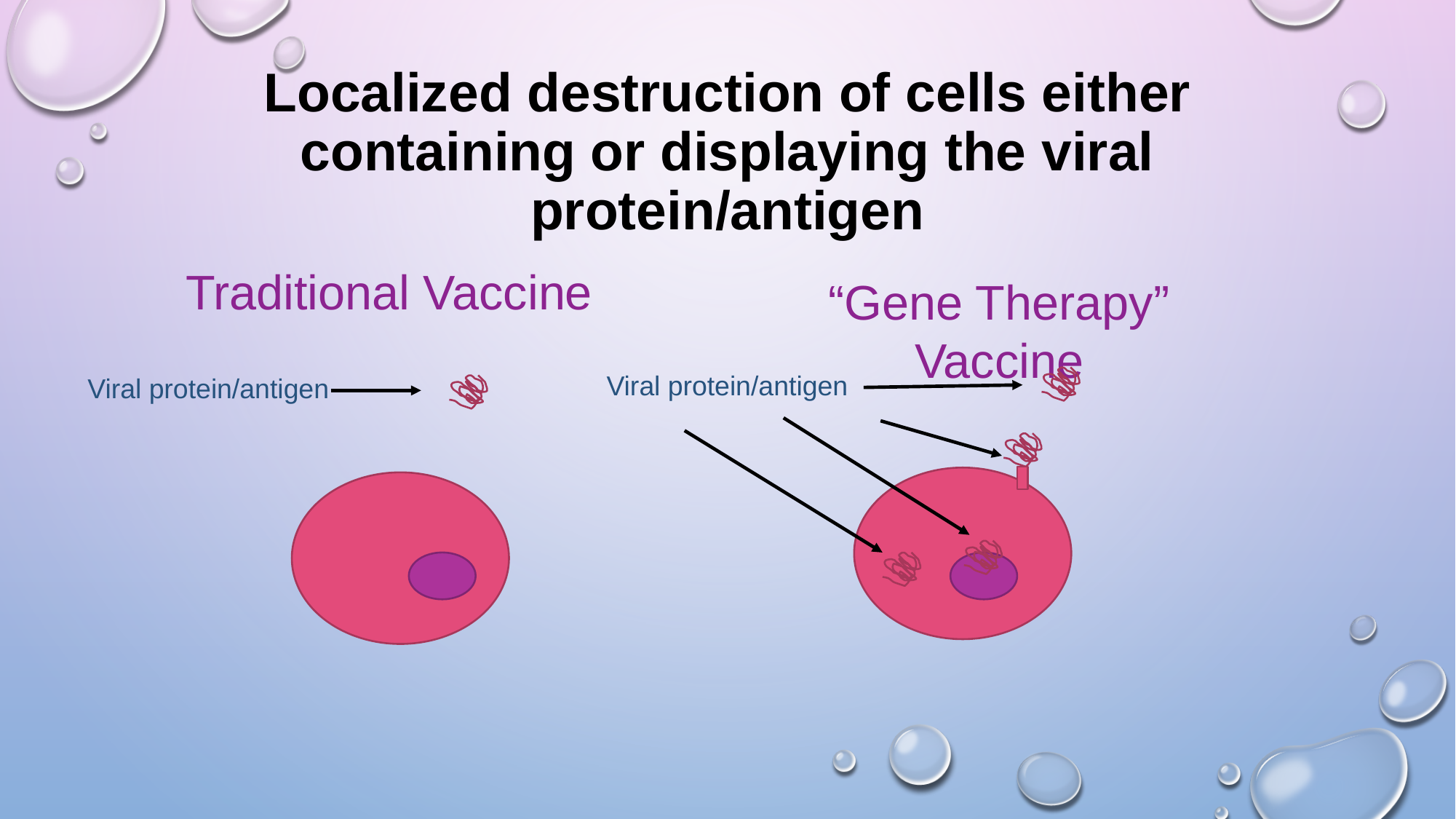

# Localized destruction of cells either containing or displaying the viral protein/antigen
Traditional Vaccine
“Gene Therapy” Vaccine
Viral protein/antigen
Viral protein/antigen